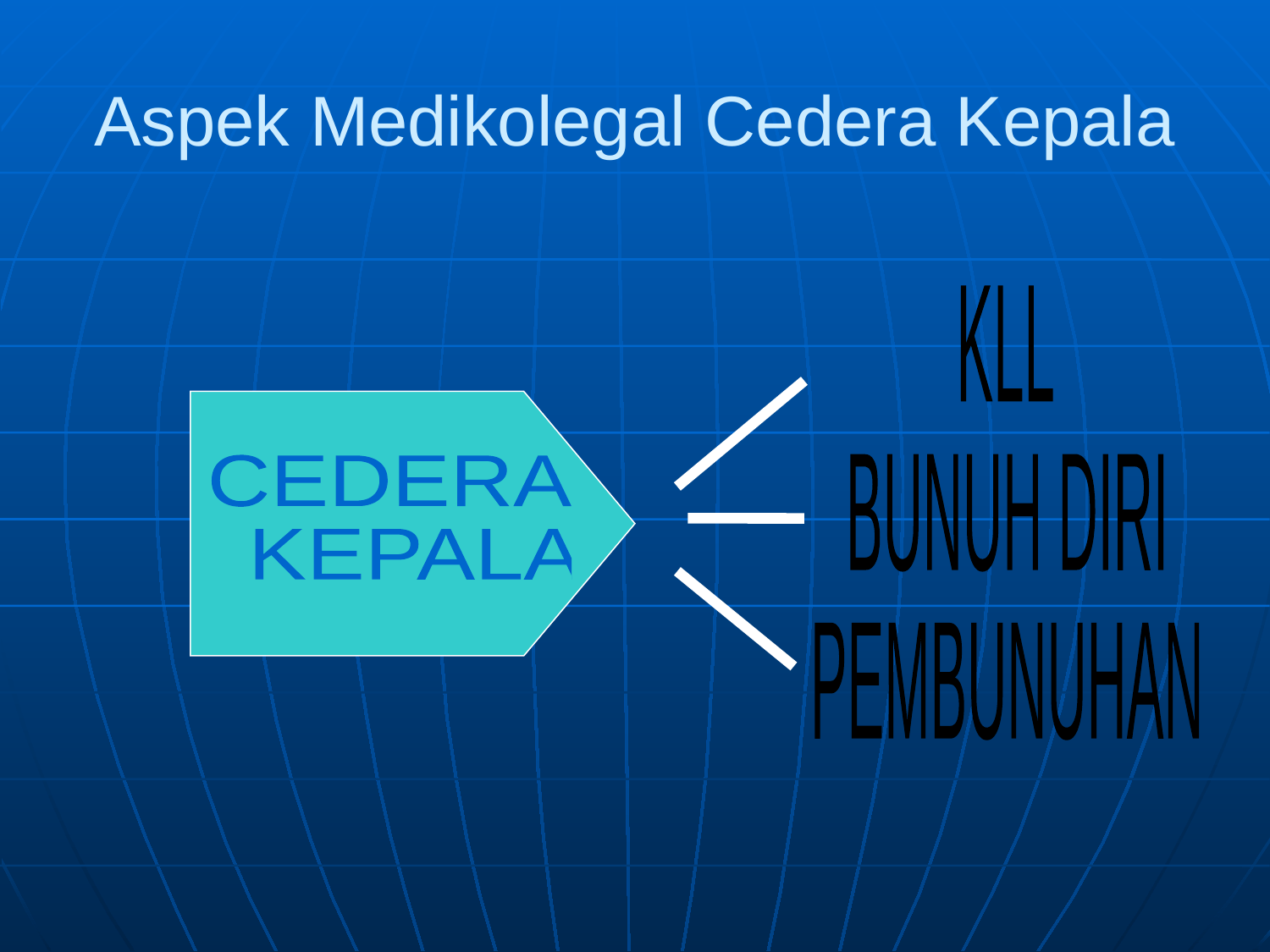

# Aspek Medikolegal Cedera Kepala

KLL
BUNUH DIRI
PEMBUNUHAN

CEDERA
 KEPALA